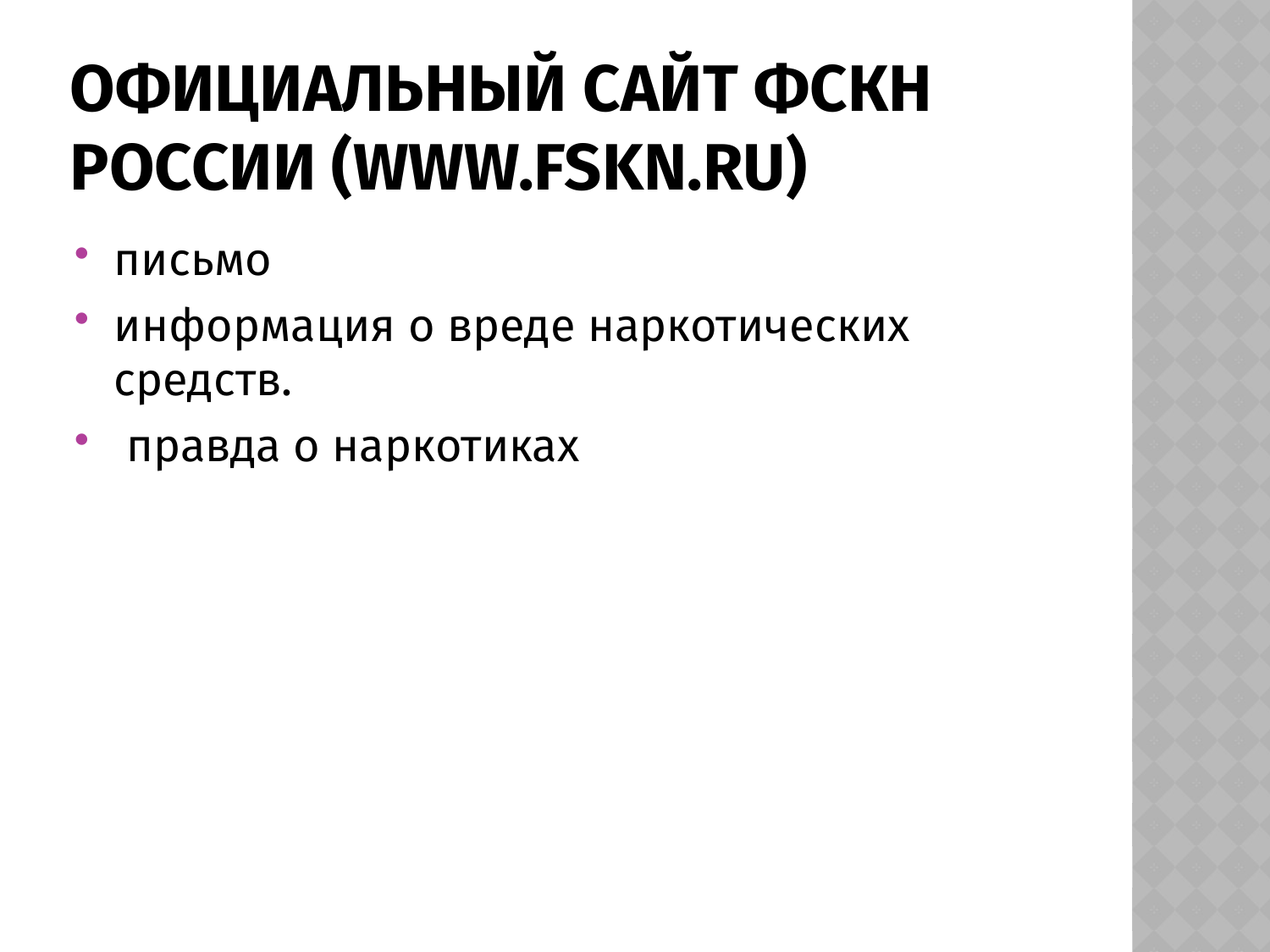

# официальный сайт ФСКН России (www.fskn.ru)
письмо
информация о вреде наркотических средств.
 правда о наркотиках